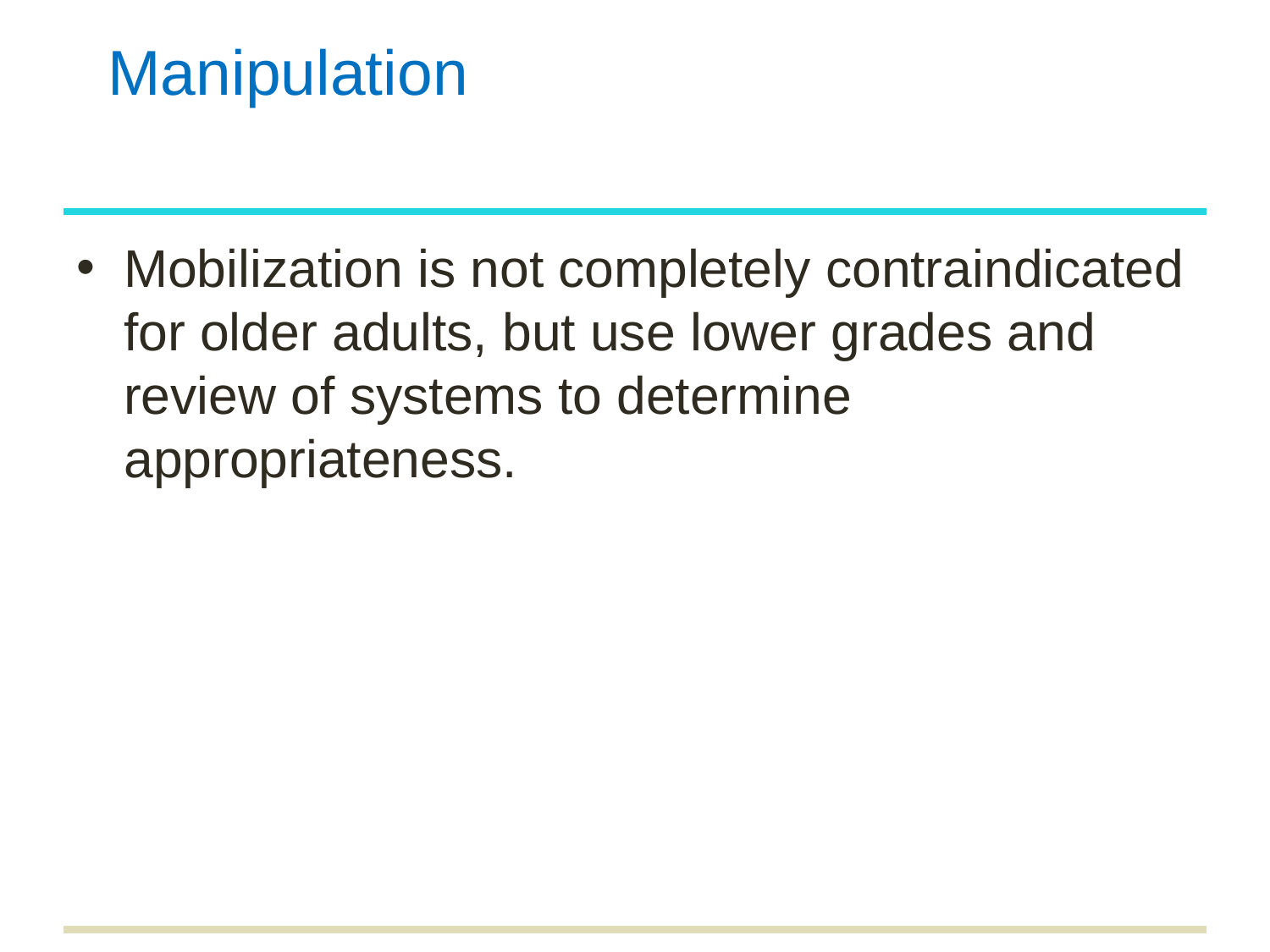

# Manipulation
Mobilization is not completely contraindicated for older adults, but use lower grades and review of systems to determine appropriateness.